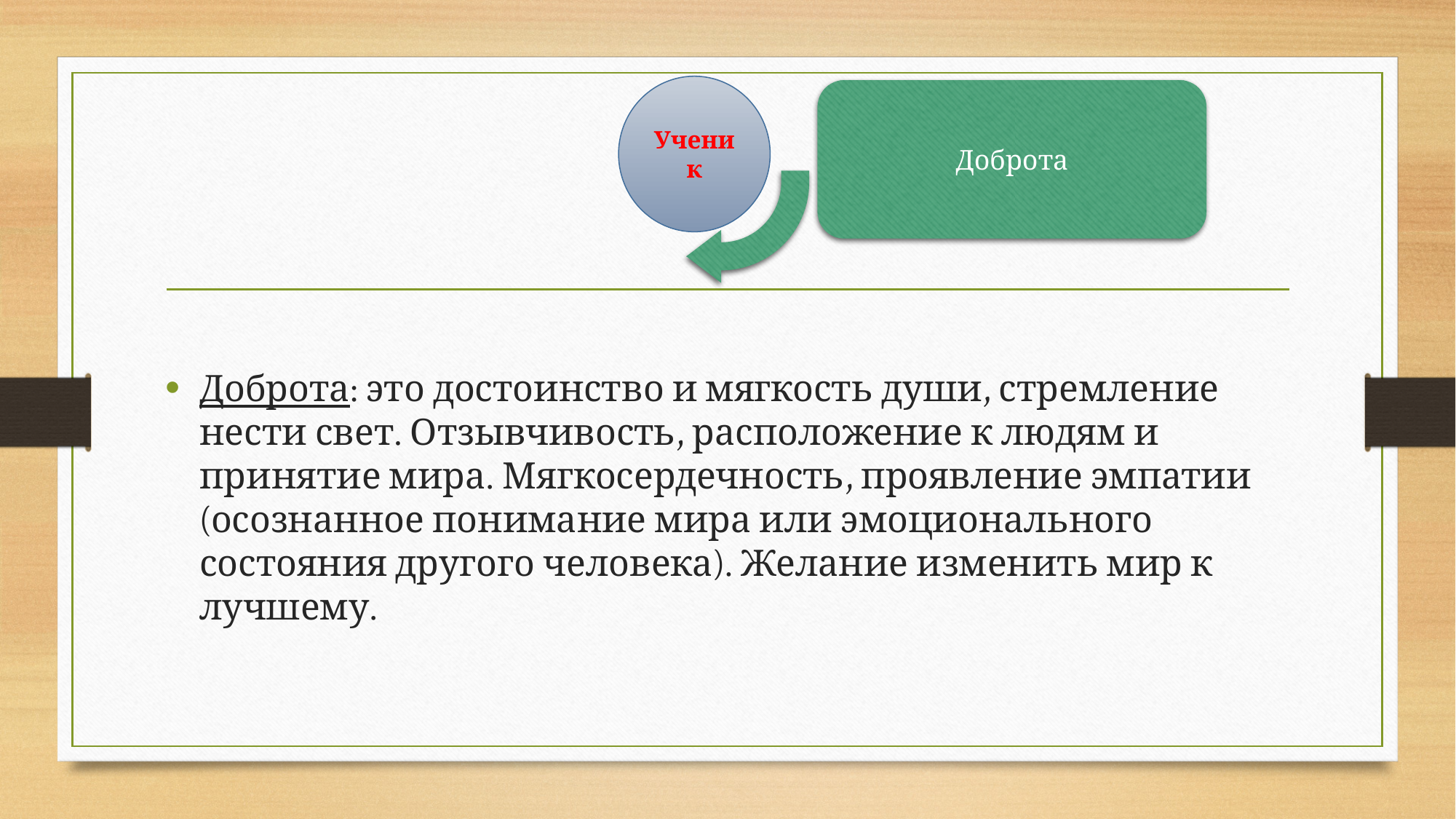

Ученик
Доброта

Доброта: это достоинство и мягкость души, стремление нести свет. Отзывчивость, расположение к людям и принятие мира. Мягкосердечность, проявление эмпатии (осознанное понимание мира или эмоционального состояния другого человека). Желание изменить мир к лучшему.